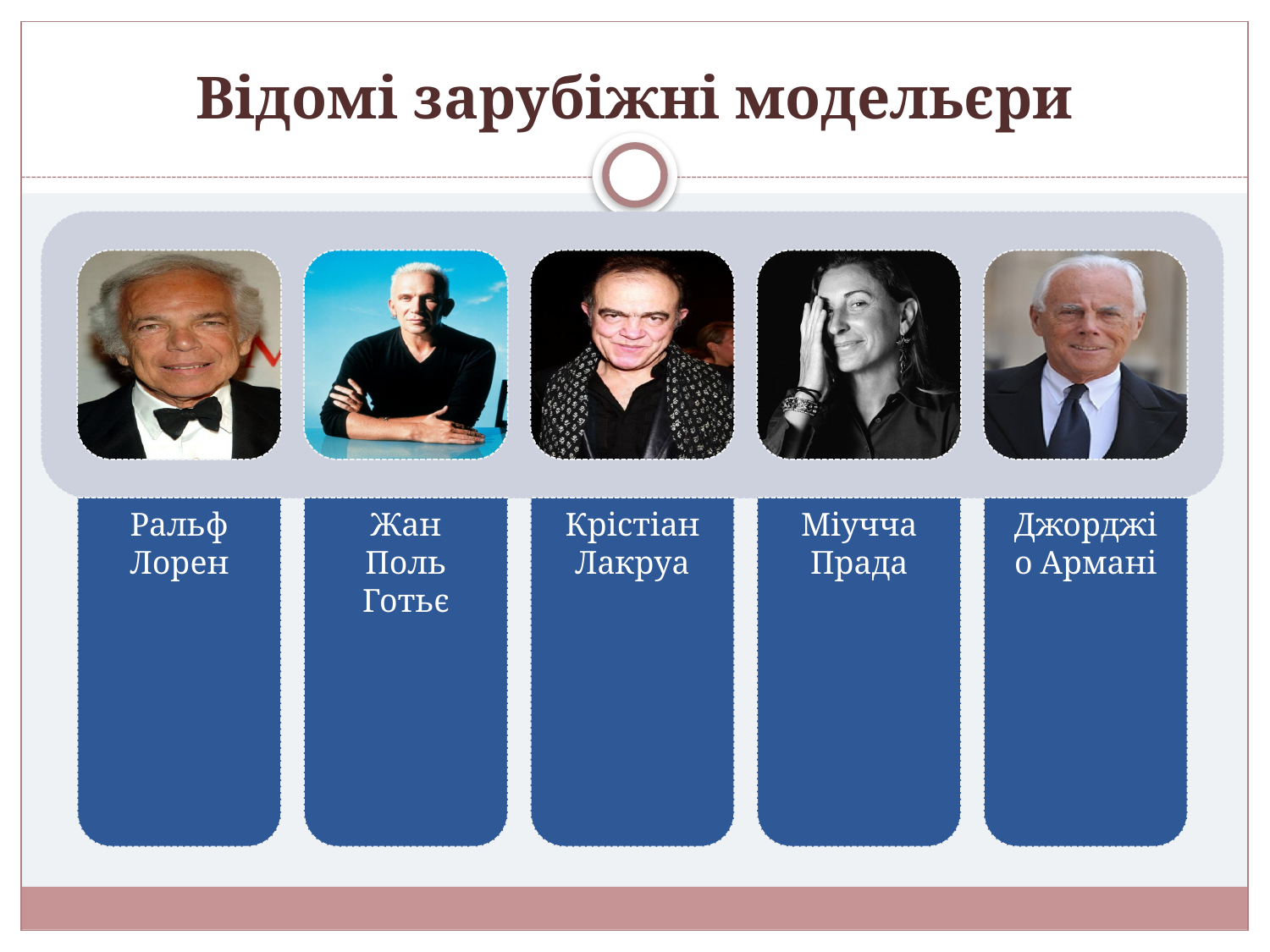

# Відомі зарубіжні модельєри
Ральф Лорен
Жан Поль Готьє
Крістіан Лакруа
Міучча Прада
Джорджіо Армані